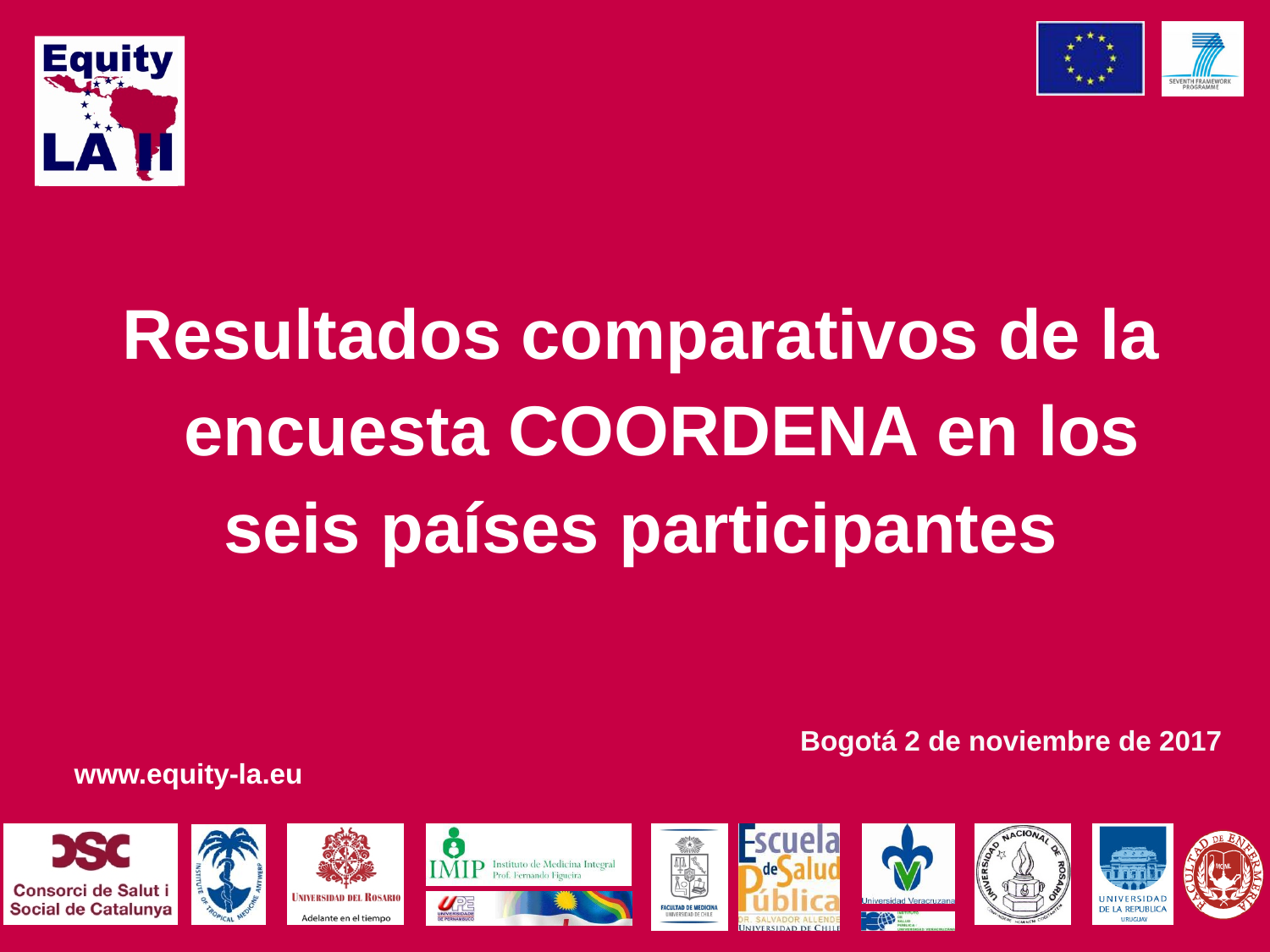

Resultados comparativos de la encuesta COORDENA en los
seis países participantes
Bogotá 2 de noviembre de 2017